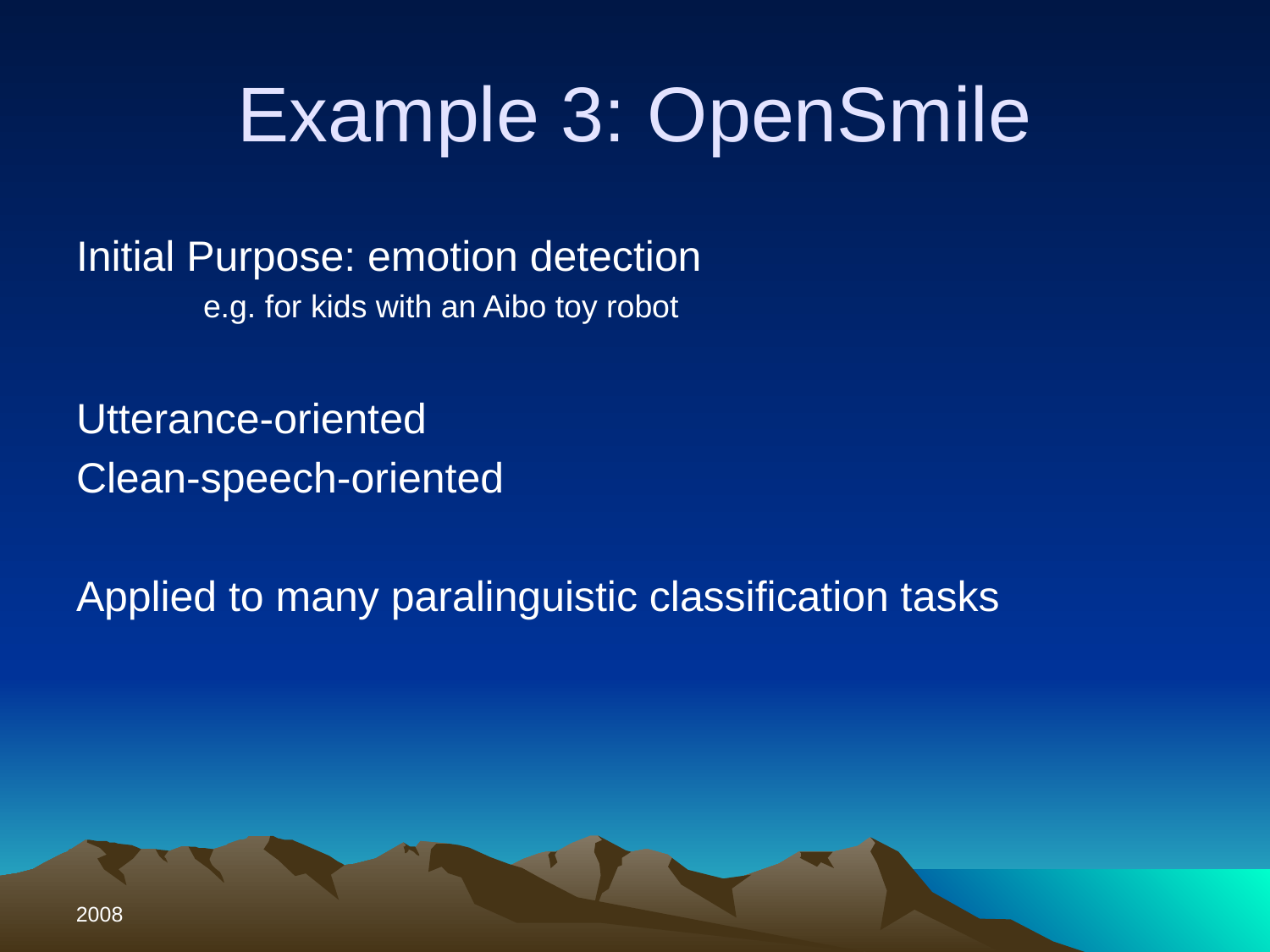

# Example 3: OpenSmile
Initial Purpose: emotion detection
	e.g. for kids with an Aibo toy robot

Utterance-oriented
Clean-speech-oriented

Applied to many paralinguistic classification tasks
2008